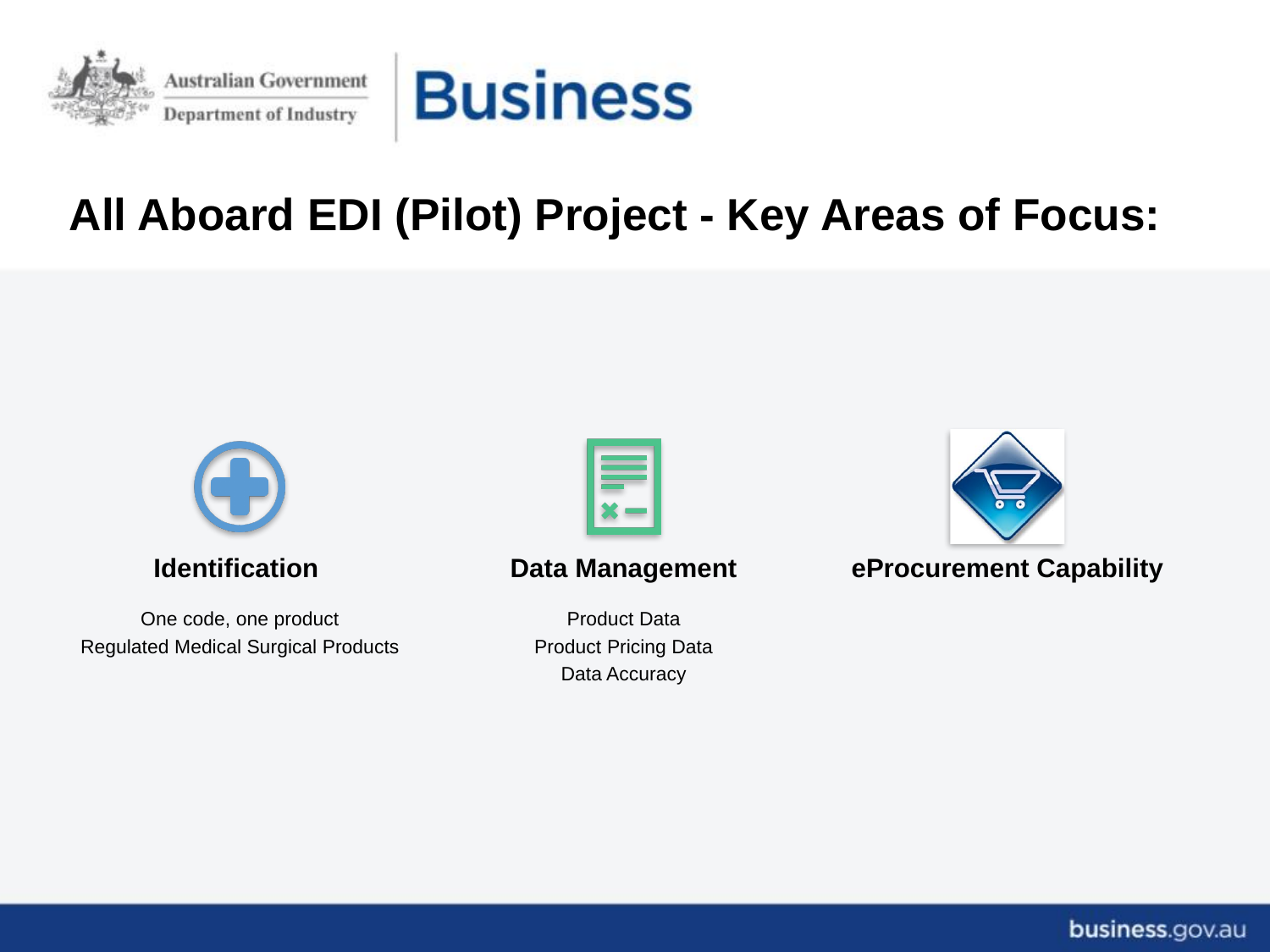

All Aboard EDI (Pilot) Project - Key Areas of Focus:
Identification
One code, one product
Regulated Medical Surgical Products
Data Management
Product Data
Product Pricing Data
Data Accuracy
eProcurement Capability